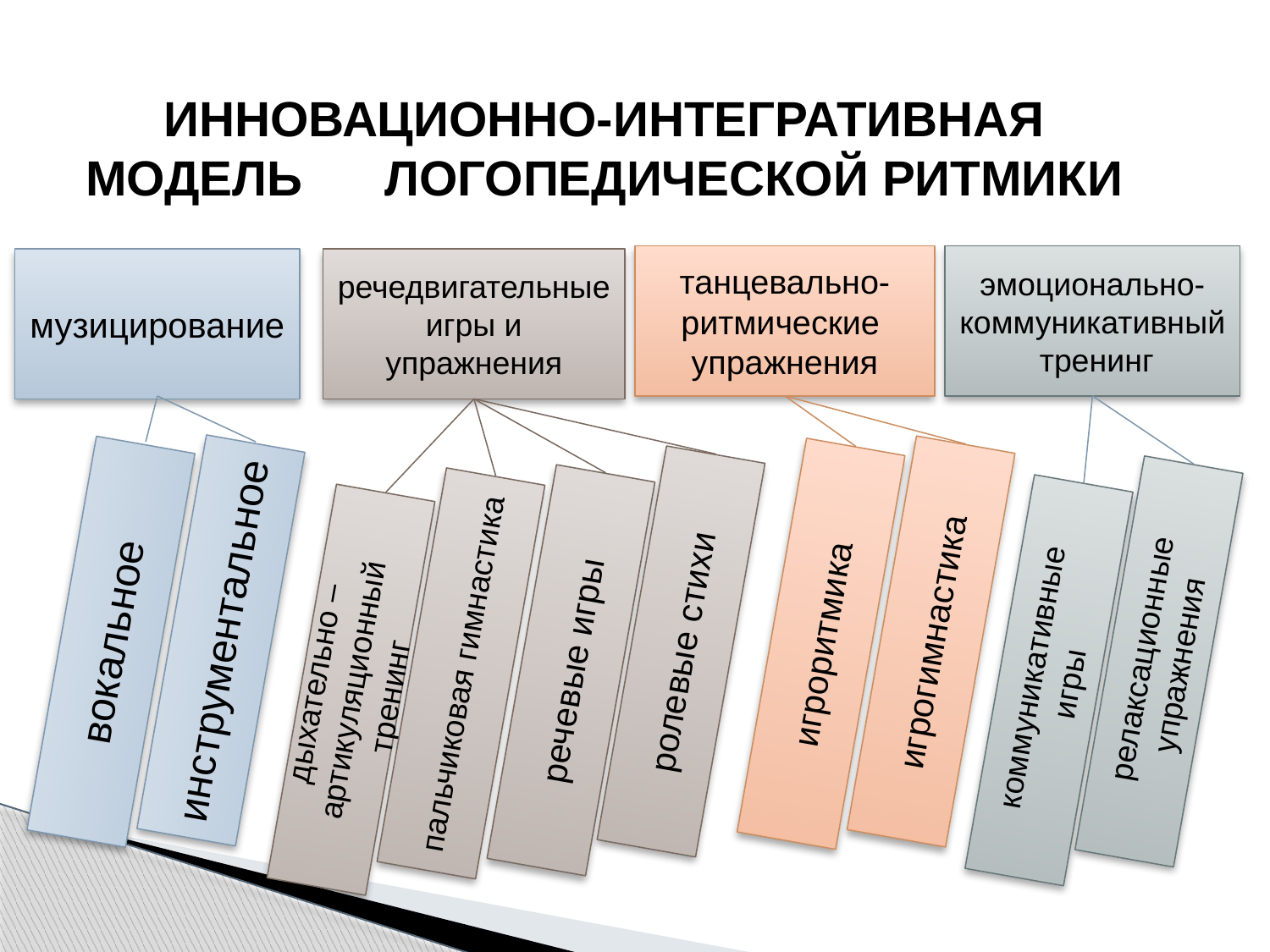

# ИННОВАЦИОННО-ИНТЕГРАТИВНАЯ МОДЕЛЬ      ЛОГОПЕДИЧЕСКОЙ РИТМИКИ

танцевально-ритмические
упражнения
эмоционально-коммуникативный  тренинг
музицирование
речедвигательные
игры и упражнения
игрогимнастика
игроритмика
ролевые стихи
релаксационные
упражнения
речевые игры
пальчиковая гимнастика
коммуникативные
игры
дыхательно – артикуляционный тренинг
инструментальное
вокальное